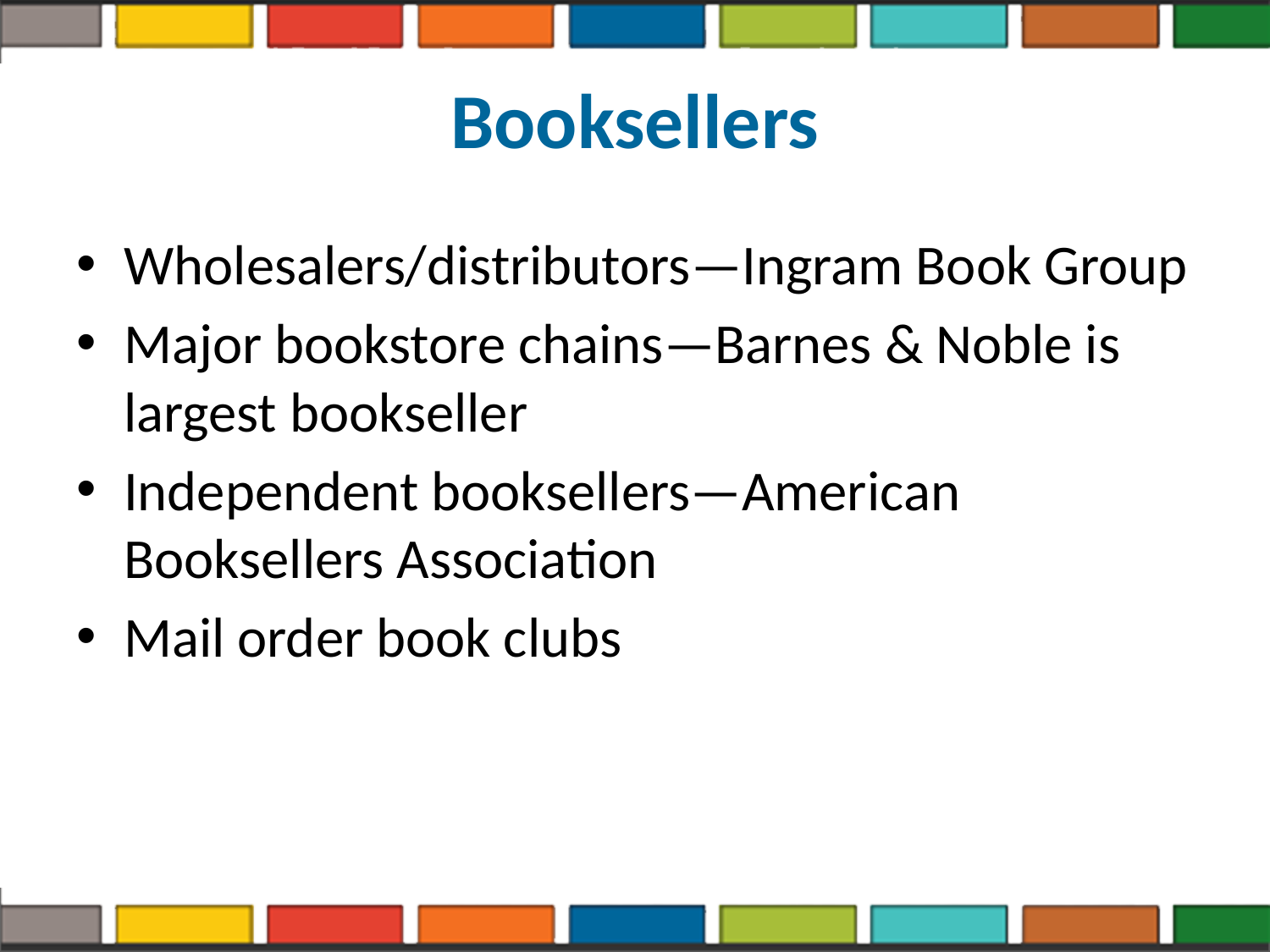

# Booksellers
Wholesalers/distributors—Ingram Book Group
Major bookstore chains—Barnes & Noble is largest bookseller
Independent booksellers—American Booksellers Association
Mail order book clubs